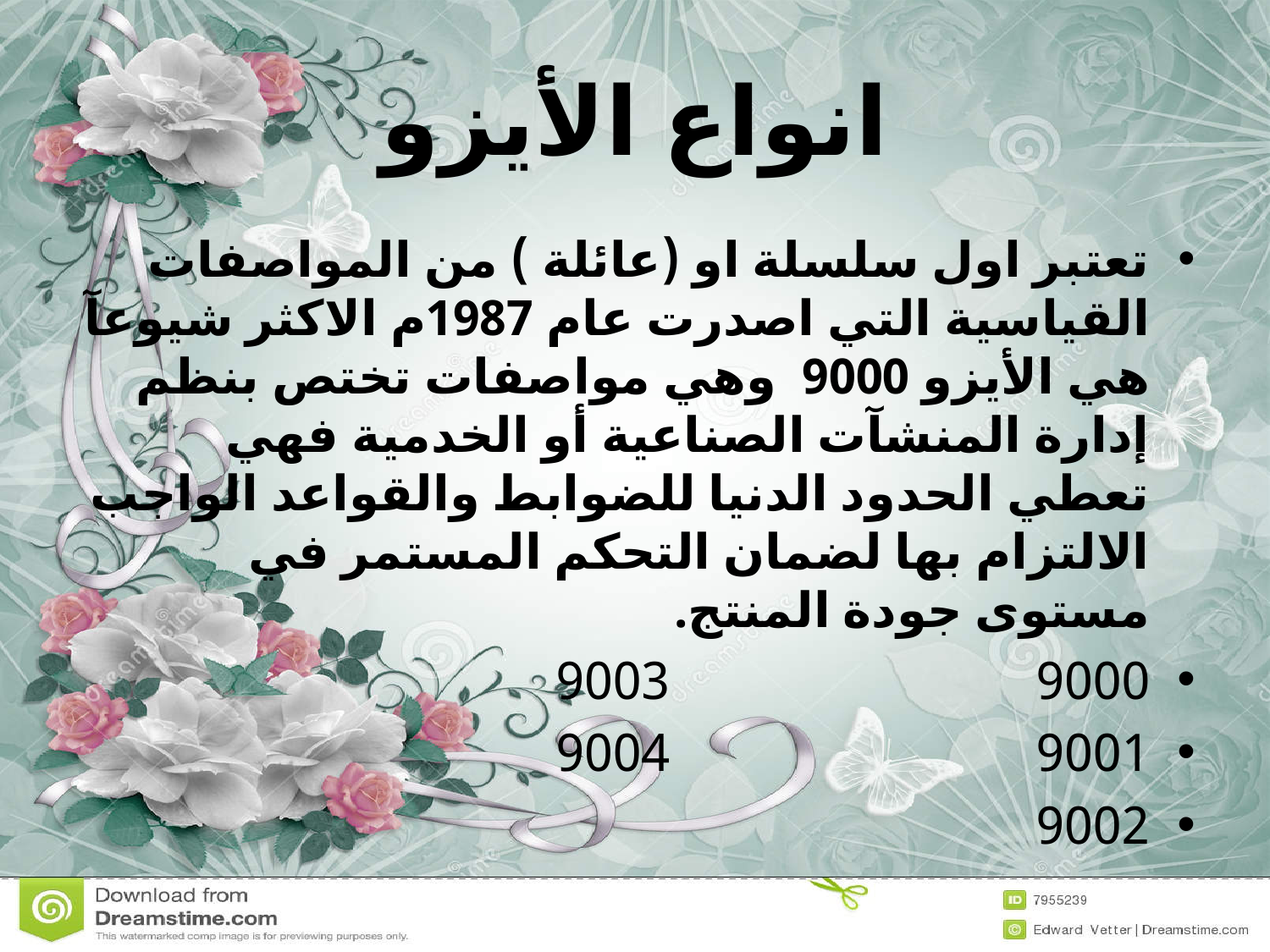

# انواع الأيزو
تعتبر اول سلسلة او (عائلة ) من المواصفات القياسية التي اصدرت عام 1987م الاكثر شيوعآ هي الأيزو 9000  وهي مواصفات تختص بنظم إدارة المنشآت الصناعية أو الخدمية فهي تعطي الحدود الدنيا للضوابط والقواعد الواجب الالتزام بها لضمان التحكم المستمر في مستوى جودة المنتج.
9000                           9003
9001                           9004
9002